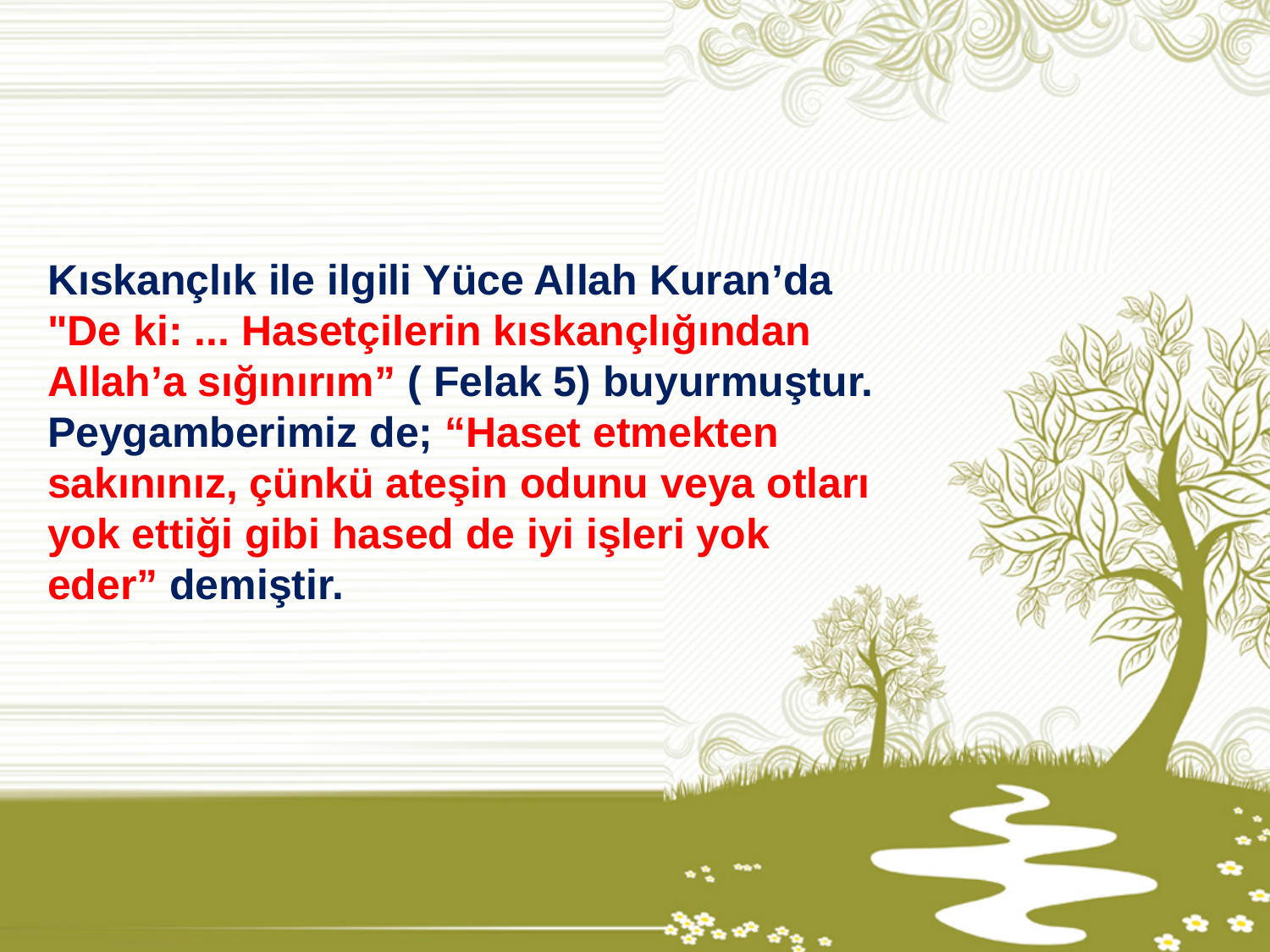

Kıskançlık ile ilgili Yüce Allah Kuran’da "De ki: ... Hasetçilerin kıskançlığından Allah’a sığınırım” ( Felak 5) buyurmuştur. Peygamberimiz de; “Haset etmekten sakınınız, çünkü ateşin odunu veya otları yok ettiği gibi hased de iyi işleri yok eder” demiştir.